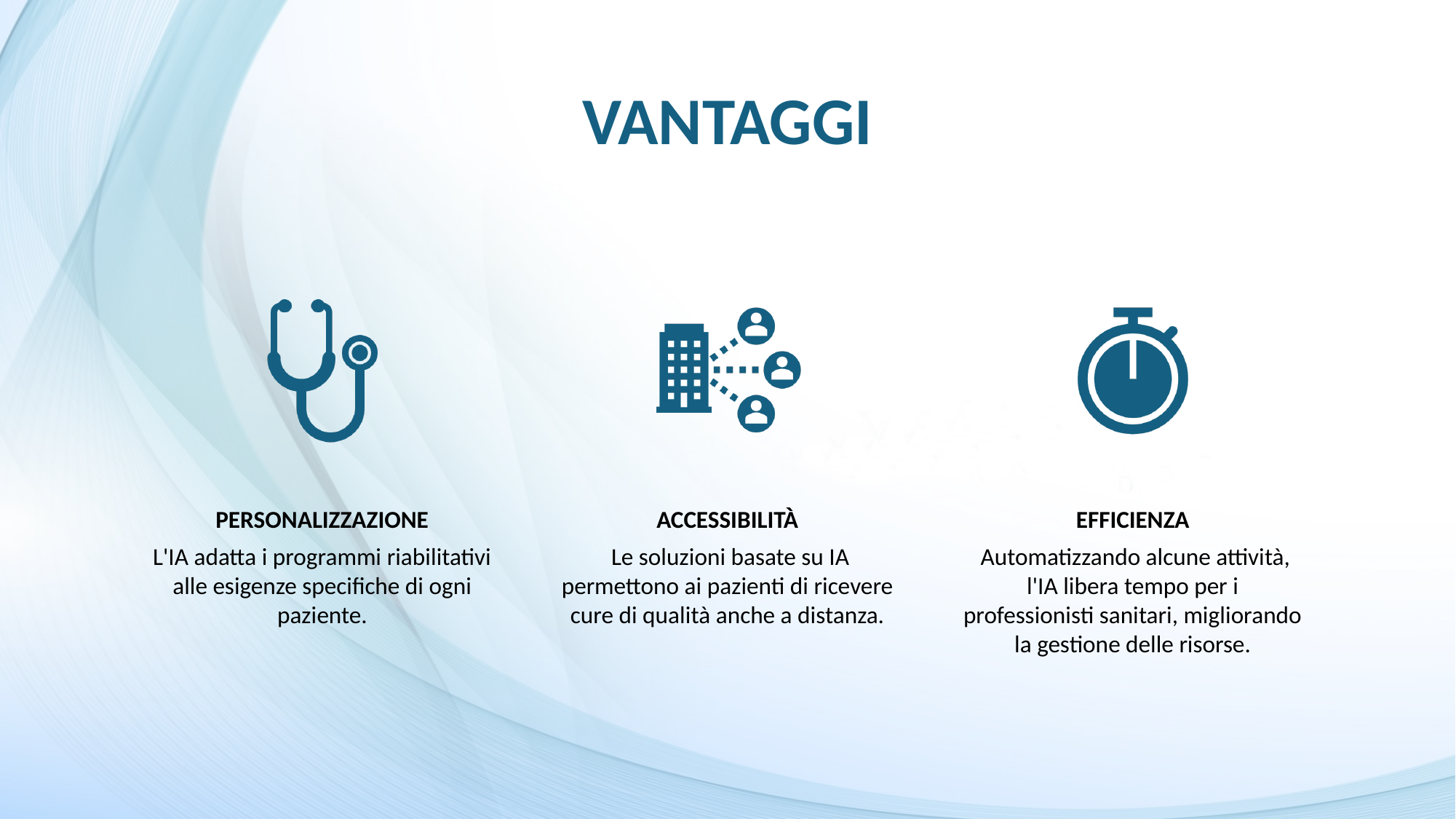

# VANTAGGI
Personalizzazione
L'IA adatta i programmi riabilitativi alle esigenze specifiche di ogni paziente.
Accessibilità
 Le soluzioni basate su IA permettono ai pazienti di ricevere cure di qualità anche a distanza.
Efficienza
 Automatizzando alcune attività, l'IA libera tempo per i professionisti sanitari, migliorando la gestione delle risorse.